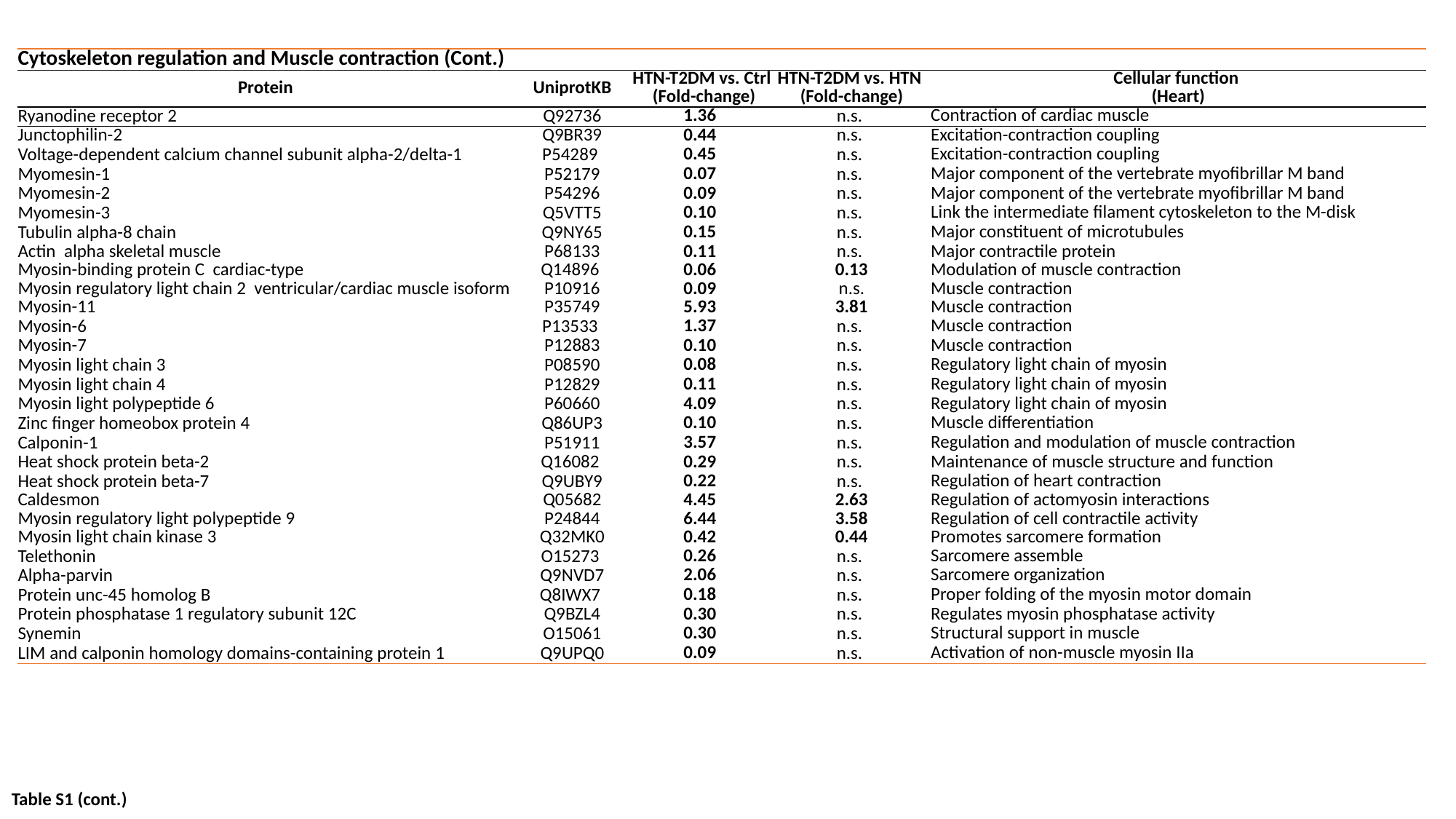

| Cytoskeleton regulation and Muscle contraction (Cont.) |  |  |  |  |
| --- | --- | --- | --- | --- |
| Protein | UniprotKB | HTN-T2DM vs. Ctrl (Fold-change) | HTN-T2DM vs. HTN (Fold-change) | Cellular function (Heart) |
| Ryanodine receptor 2 | Q92736 | 1.36 | n.s. | Contraction of cardiac muscle |
| Junctophilin-2 | Q9BR39 | 0.44 | n.s. | Excitation-contraction coupling |
| Voltage-dependent calcium channel subunit alpha-2/delta-1 | P54289 | 0.45 | n.s. | Excitation-contraction coupling |
| Myomesin-1 | P52179 | 0.07 | n.s. | Major component of the vertebrate myofibrillar M band |
| Myomesin-2 | P54296 | 0.09 | n.s. | Major component of the vertebrate myofibrillar M band |
| Myomesin-3 | Q5VTT5 | 0.10 | n.s. | Link the intermediate filament cytoskeleton to the M-disk |
| Tubulin alpha-8 chain | Q9NY65 | 0.15 | n.s. | Major constituent of microtubules |
| Actin alpha skeletal muscle | P68133 | 0.11 | n.s. | Major contractile protein |
| Myosin-binding protein C cardiac-type | Q14896 | 0.06 | 0.13 | Modulation of muscle contraction |
| Myosin regulatory light chain 2 ventricular/cardiac muscle isoform | P10916 | 0.09 | n.s. | Muscle contraction |
| Myosin-11 | P35749 | 5.93 | 3.81 | Muscle contraction |
| Myosin-6 | P13533 | 1.37 | n.s. | Muscle contraction |
| Myosin-7 | P12883 | 0.10 | n.s. | Muscle contraction |
| Myosin light chain 3 | P08590 | 0.08 | n.s. | Regulatory light chain of myosin |
| Myosin light chain 4 | P12829 | 0.11 | n.s. | Regulatory light chain of myosin |
| Myosin light polypeptide 6 | P60660 | 4.09 | n.s. | Regulatory light chain of myosin |
| Zinc finger homeobox protein 4 | Q86UP3 | 0.10 | n.s. | Muscle differentiation |
| Calponin-1 | P51911 | 3.57 | n.s. | Regulation and modulation of muscle contraction |
| Heat shock protein beta-2 | Q16082 | 0.29 | n.s. | Maintenance of muscle structure and function |
| Heat shock protein beta-7 | Q9UBY9 | 0.22 | n.s. | Regulation of heart contraction |
| Caldesmon | Q05682 | 4.45 | 2.63 | Regulation of actomyosin interactions |
| Myosin regulatory light polypeptide 9 | P24844 | 6.44 | 3.58 | Regulation of cell contractile activity |
| Myosin light chain kinase 3 | Q32MK0 | 0.42 | 0.44 | Promotes sarcomere formation |
| Telethonin | O15273 | 0.26 | n.s. | Sarcomere assemble |
| Alpha-parvin | Q9NVD7 | 2.06 | n.s. | Sarcomere organization |
| Protein unc-45 homolog B | Q8IWX7 | 0.18 | n.s. | Proper folding of the myosin motor domain |
| Protein phosphatase 1 regulatory subunit 12C | Q9BZL4 | 0.30 | n.s. | Regulates myosin phosphatase activity |
| Synemin | O15061 | 0.30 | n.s. | Structural support in muscle |
| LIM and calponin homology domains-containing protein 1 | Q9UPQ0 | 0.09 | n.s. | Activation of non-muscle myosin IIa |
Table S1 (cont.)